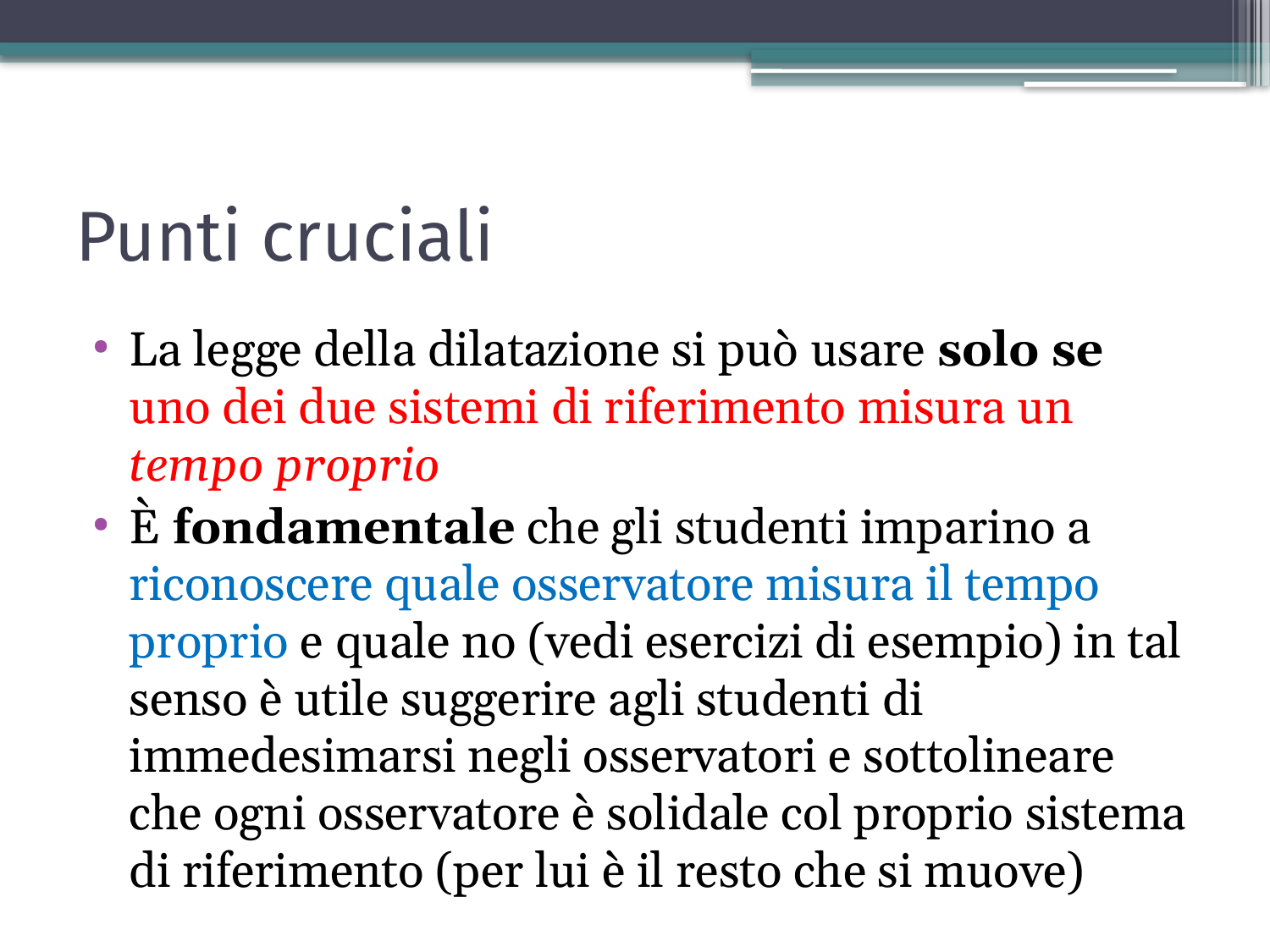

# Punti cruciali
La legge della dilatazione si può usare solo se uno dei due sistemi di riferimento misura un tempo proprio
È fondamentale che gli studenti imparino a riconoscere quale osservatore misura il tempo proprio e quale no (vedi esercizi di esempio) in tal senso è utile suggerire agli studenti di immedesimarsi negli osservatori e sottolineare che ogni osservatore è solidale col proprio sistema di riferimento (per lui è il resto che si muove)